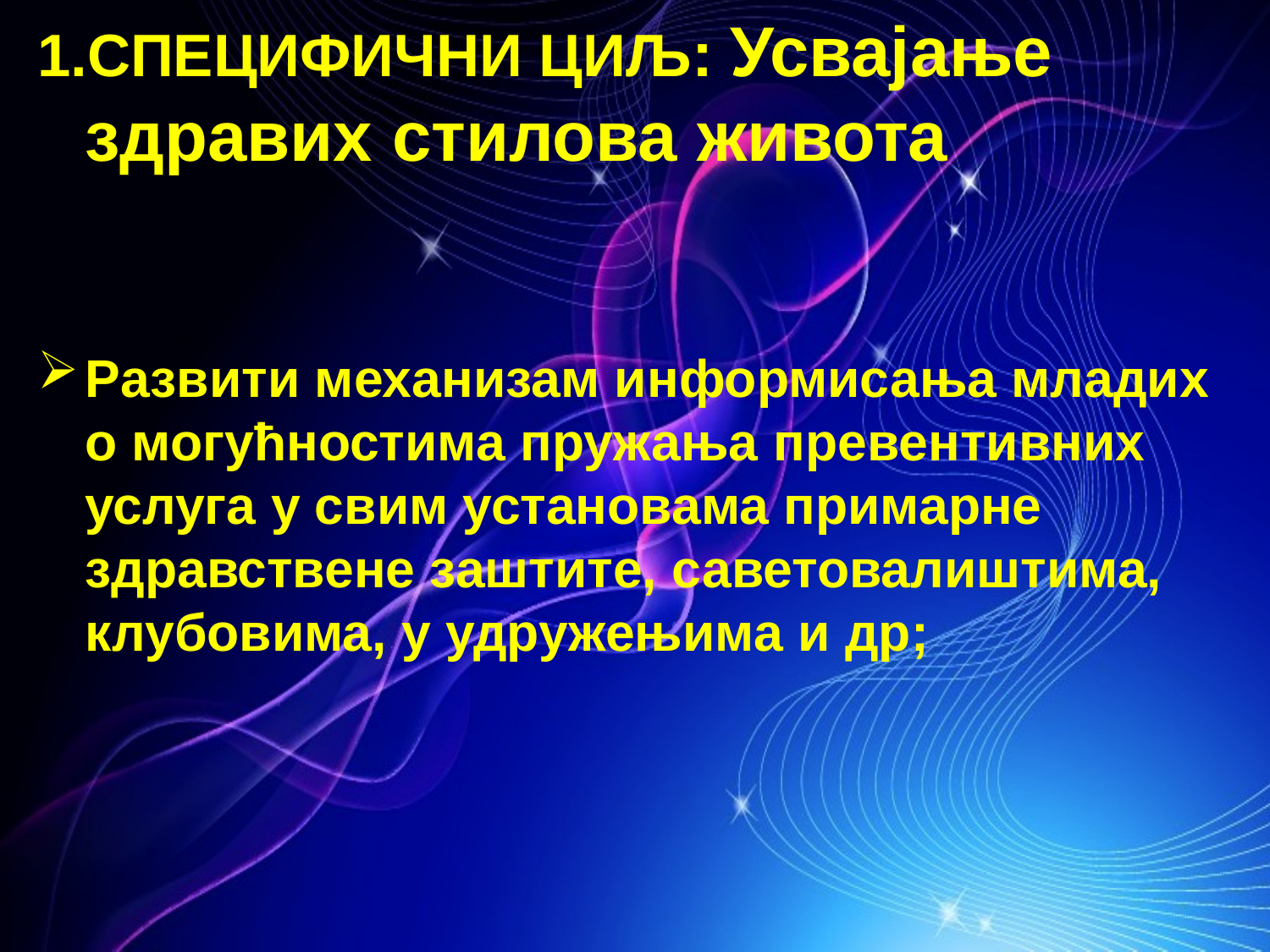

СПЕЦИФИЧНИ ЦИЉ: Усвајање здравих стилова живота

Развити механизам информисања младих о могућностима пружања превентивних услуга у свим установама примарне здравствене заштите, саветовалиштима, клубовима, у удружењима и др;